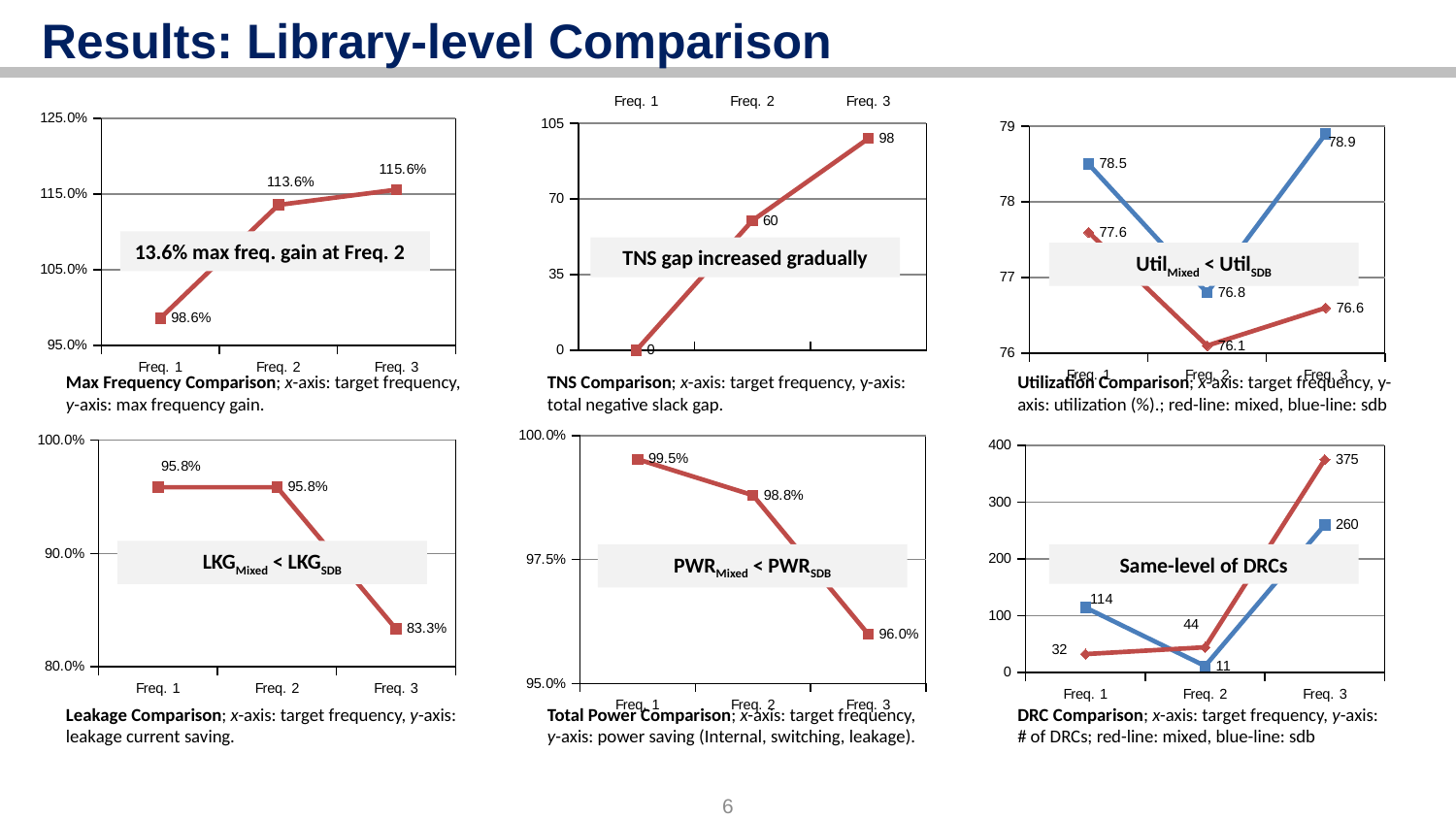

# Results: Library-level Comparison

### Chart

| Category |  |
|---|---|
| Freq. 1 | 0.0 |
| Freq. 2 | 60.0 |
| Freq. 3 | 98.0 |

### Chart

| Category |  |
|---|---|
| Freq. 1 | 0.9858156028368794 |
| Freq. 2 | 1.1355932203389831 |
| Freq. 3 | 1.1557377049180328 |

### Chart

| Category |  |  |
|---|---|---|
| Freq. 1 | 78.5 | 77.6 |
| Freq. 2 | 76.8 | 76.1 |
| Freq. 3 | 78.9 | 76.6 |
13.6% max freq. gain at Freq. 2
TNS gap increased gradually
UtilMixed < UtilSDB
Max Frequency Comparison; x-axis: target frequency, y-axis: max frequency gain.
TNS Comparison; x-axis: target frequency, y-axis: total negative slack gap.
Utilization Comparison; x-axis: target frequency, y-axis: utilization (%).; red-line: mixed, blue-line: sdb

### Chart

| Category |  |
|---|---|
| Freq. 1 | 0.995260663507109 |
| Freq. 2 | 0.9879931389365352 |
| Freq. 3 | 0.9599383667180278 |

### Chart

| Category |  |
|---|---|
| Freq. 1 | 0.9583333333333333 |
| Freq. 2 | 0.9583333333333333 |
| Freq. 3 | 0.8333333333333334 |

### Chart

| Category |  |  |
|---|---|---|
| Freq. 1 | 114.0 | 32.0 |
| Freq. 2 | 11.0 | 44.0 |
| Freq. 3 | 260.0 | 375.0 |
LKGMixed < LKGSDB
PWRMixed < PWRSDB
Same-level of DRCs
Leakage Comparison; x-axis: target frequency, y-axis: leakage current saving.
Total Power Comparison; x-axis: target frequency, y-axis: power saving (Internal, switching, leakage).
DRC Comparison; x-axis: target frequency, y-axis: # of DRCs; red-line: mixed, blue-line: sdb
6